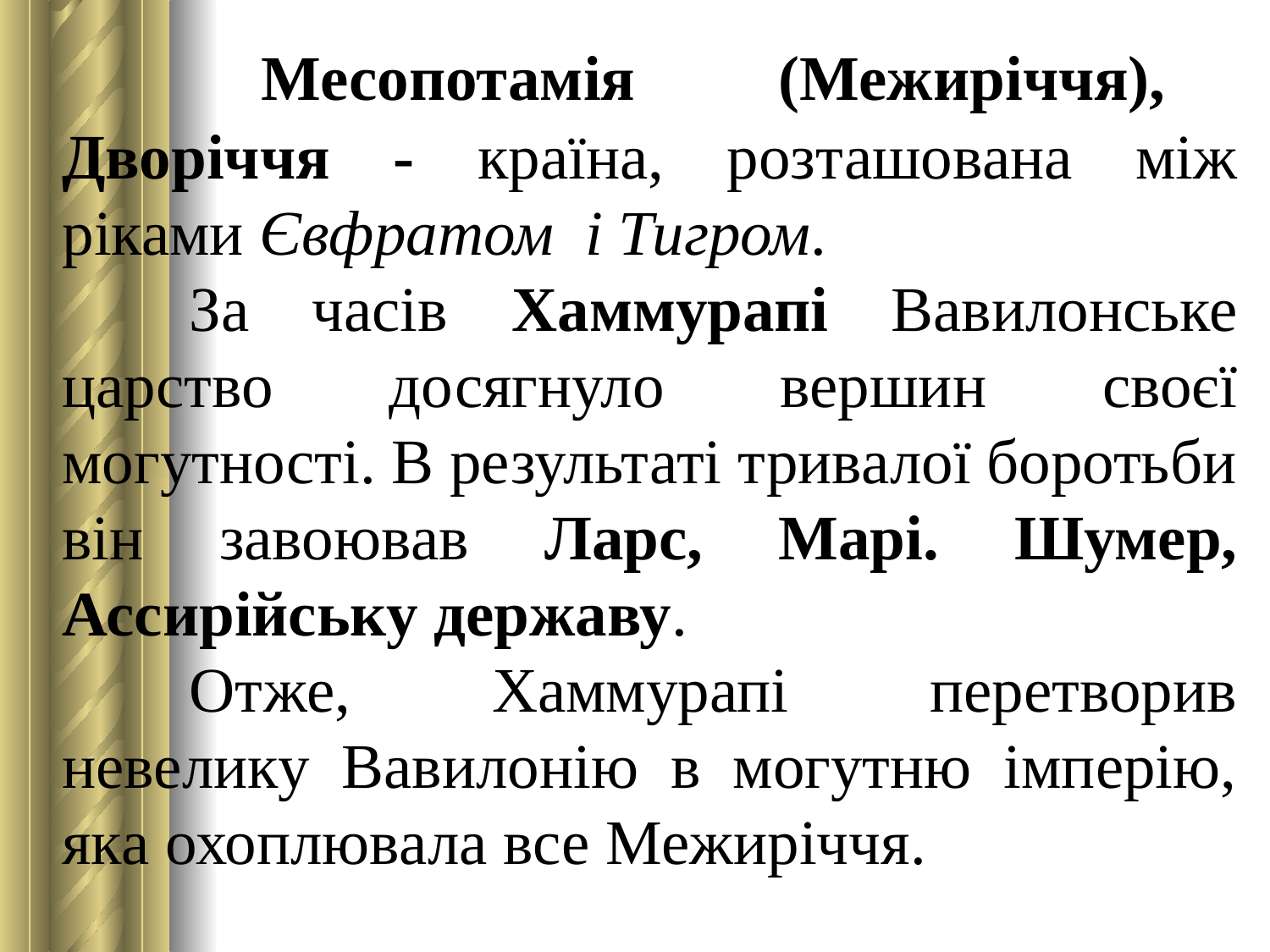

Месопотамія  (Межиріччя),  Дворіччя - країна, розташована між ріками Євфратом  і Тигром.
	За часів Хаммурапі Вавилонське царство досягнуло вершин своєї могутності. В результаті тривалої боротьби він завоював Ларс, Марі. Шумер, Ассирійську державу.
	Отже, Хаммурапі перетворив невелику Вавилонію в могутню імперію, яка охоплювала все Межиріччя.